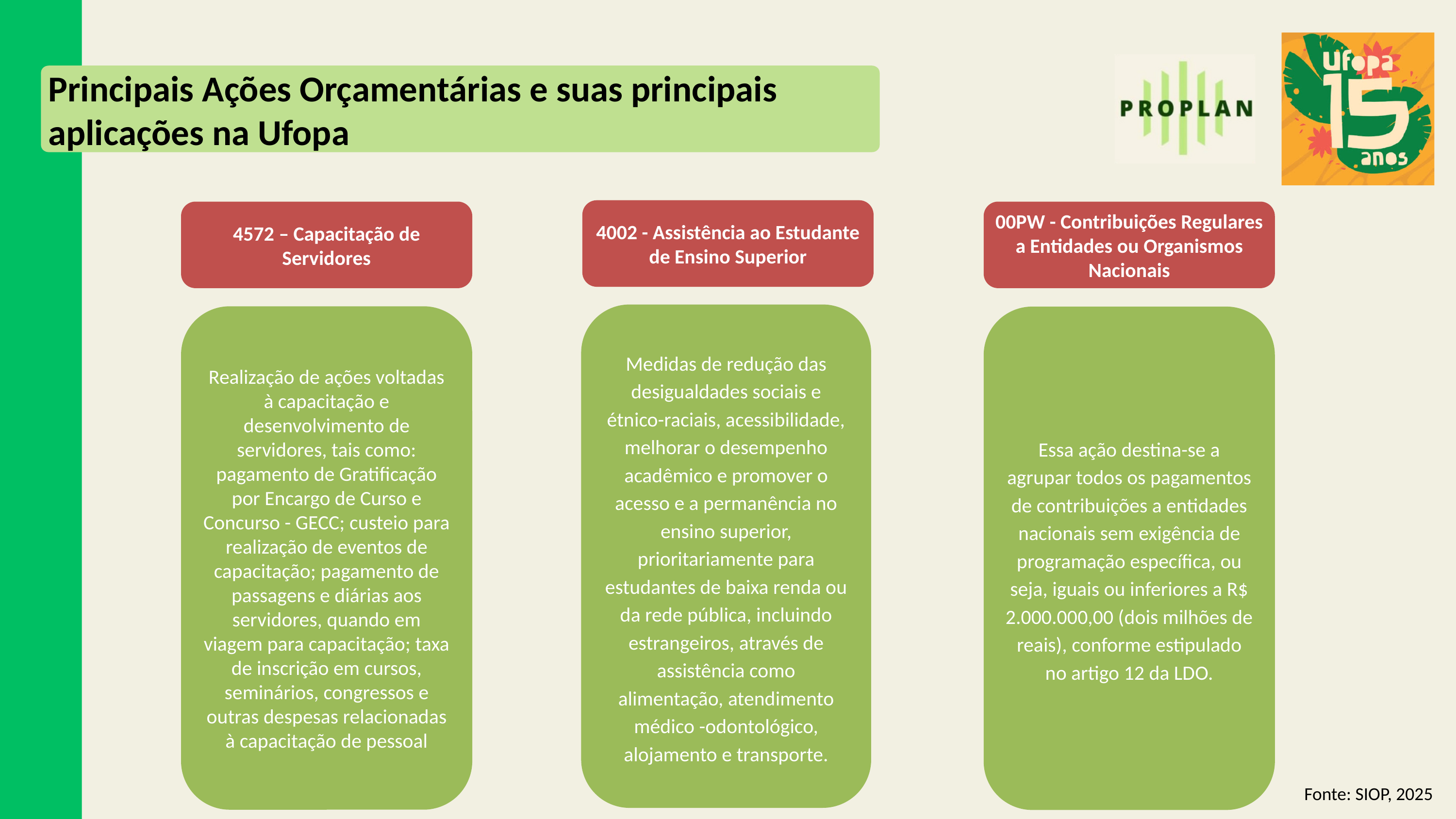

Principais Ações Orçamentárias e suas principais aplicações na Ufopa
4002 - Assistência ao Estudante de Ensino Superior
4572 – Capacitação de Servidores
00PW - Contribuições Regulares a Entidades ou Organismos Nacionais
Medidas de redução das desigualdades sociais e étnico-raciais, acessibilidade, melhorar o desempenho acadêmico e promover o acesso e a permanência no ensino superior, prioritariamente para estudantes de baixa renda ou da rede pública, incluindo estrangeiros, através de assistência como alimentação, atendimento médico -odontológico, alojamento e transporte.
Realização de ações voltadas à capacitação e desenvolvimento de servidores, tais como: pagamento de Gratificação por Encargo de Curso e Concurso - GECC; custeio para realização de eventos de capacitação; pagamento de passagens e diárias aos servidores, quando em viagem para capacitação; taxa de inscrição em cursos, seminários, congressos e outras despesas relacionadas à capacitação de pessoal
Essa ação destina-se a agrupar todos os pagamentos de contribuições a entidades nacionais sem exigência de programação específica, ou seja, iguais ou inferiores a R$ 2.000.000,00 (dois milhões de reais), conforme estipulado no artigo 12 da LDO.
Fonte: SIOP, 2025